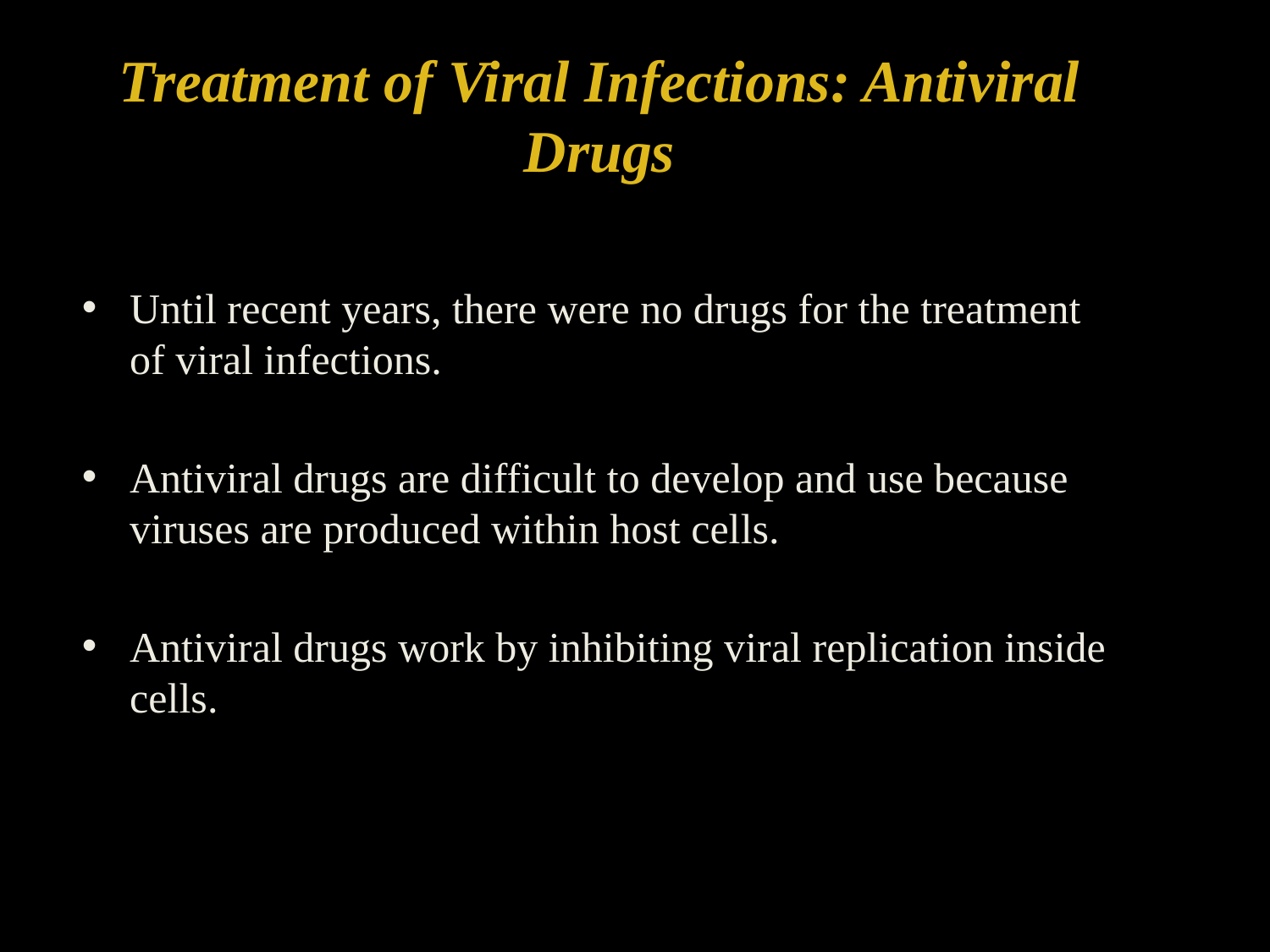

# Treatment of Viral Infections: Antiviral Drugs
Until recent years, there were no drugs for the treatment of viral infections.

Antiviral drugs are difficult to develop and use because viruses are produced within host cells.

Antiviral drugs work by inhibiting viral replication inside cells.